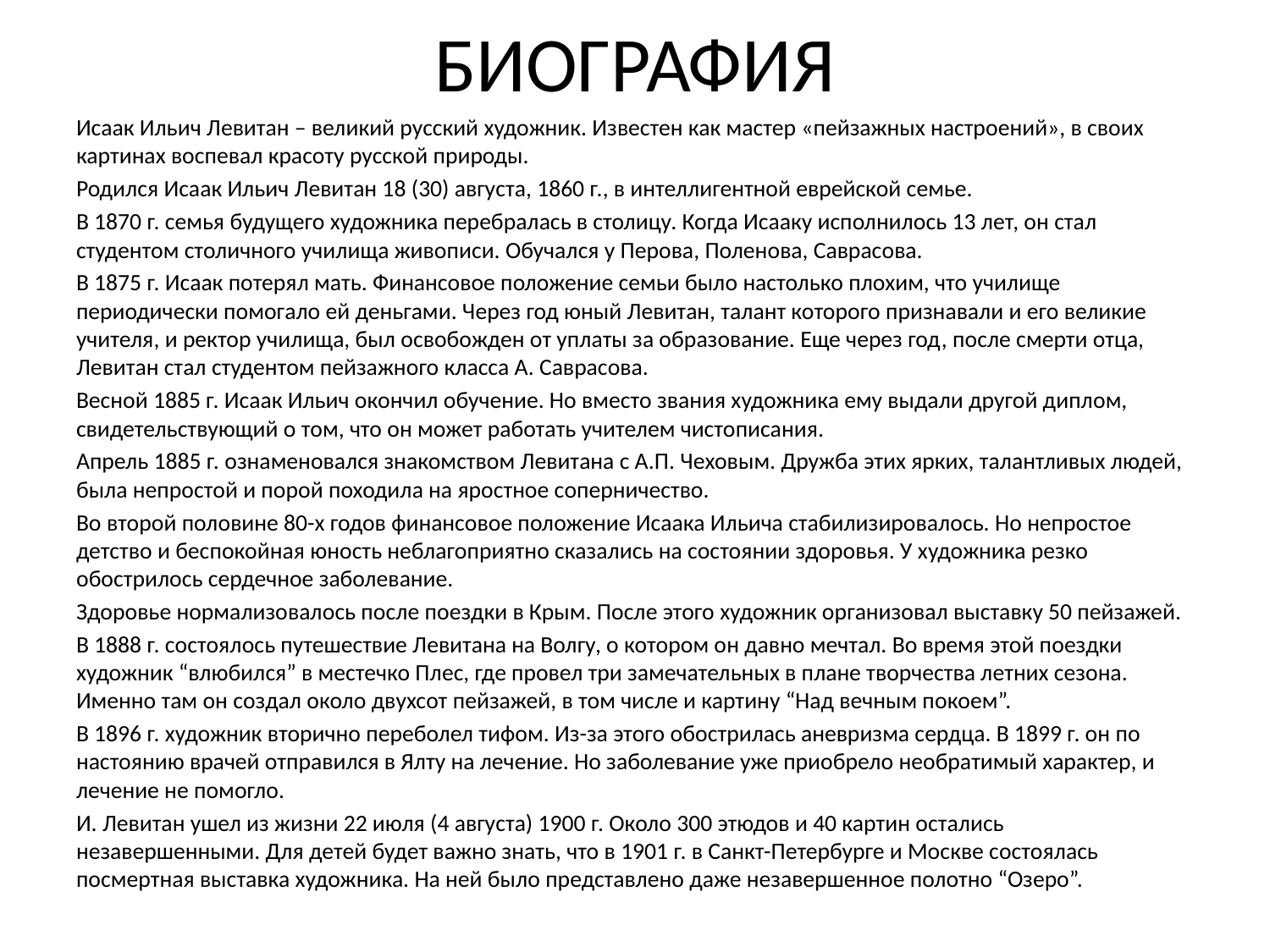

# БИОГРАФИЯ
Исаак Ильич Левитан – великий русский художник. Известен как мастер «пейзажных настроений», в своих картинах воспевал красоту русской природы.
Родился Исаак Ильич Левитан 18 (30) августа, 1860 г., в интеллигентной еврейской семье.
В 1870 г. семья будущего художника перебралась в столицу. Когда Исааку исполнилось 13 лет, он стал студентом столичного училища живописи. Обучался у Перова, Поленова, Саврасова.
В 1875 г. Исаак потерял мать. Финансовое положение семьи было настолько плохим, что училище периодически помогало ей деньгами. Через год юный Левитан, талант которого признавали и его великие учителя, и ректор училища, был освобожден от уплаты за образование. Еще через год, после смерти отца, Левитан стал студентом пейзажного класса А. Саврасова.
Весной 1885 г. Исаак Ильич окончил обучение. Но вместо звания художника ему выдали другой диплом, свидетельствующий о том, что он может работать учителем чистописания.
Апрель 1885 г. ознаменовался знакомством Левитана с А.П. Чеховым. Дружба этих ярких, талантливых людей, была непростой и порой походила на яростное соперничество.
Во второй половине 80-х годов финансовое положение Исаака Ильича стабилизировалось. Но непростое детство и беспокойная юность неблагоприятно сказались на состоянии здоровья. У художника резко обострилось сердечное заболевание.
Здоровье нормализовалось после поездки в Крым. После этого художник организовал выставку 50 пейзажей.
В 1888 г. состоялось путешествие Левитана на Волгу, о котором он давно мечтал. Во время этой поездки художник “влюбился” в местечко Плес, где провел три замечательных в плане творчества летних сезона. Именно там он создал около двухсот пейзажей, в том числе и картину “Над вечным покоем”.
В 1896 г. художник вторично переболел тифом. Из-за этого обострилась аневризма сердца. В 1899 г. он по настоянию врачей отправился в Ялту на лечение. Но заболевание уже приобрело необратимый характер, и лечение не помогло.
И. Левитан ушел из жизни 22 июля (4 августа) 1900 г. Около 300 этюдов и 40 картин остались незавершенными. Для детей будет важно знать, что в 1901 г. в Санкт-Петербурге и Москве состоялась посмертная выставка художника. На ней было представлено даже незавершенное полотно “Озеро”.